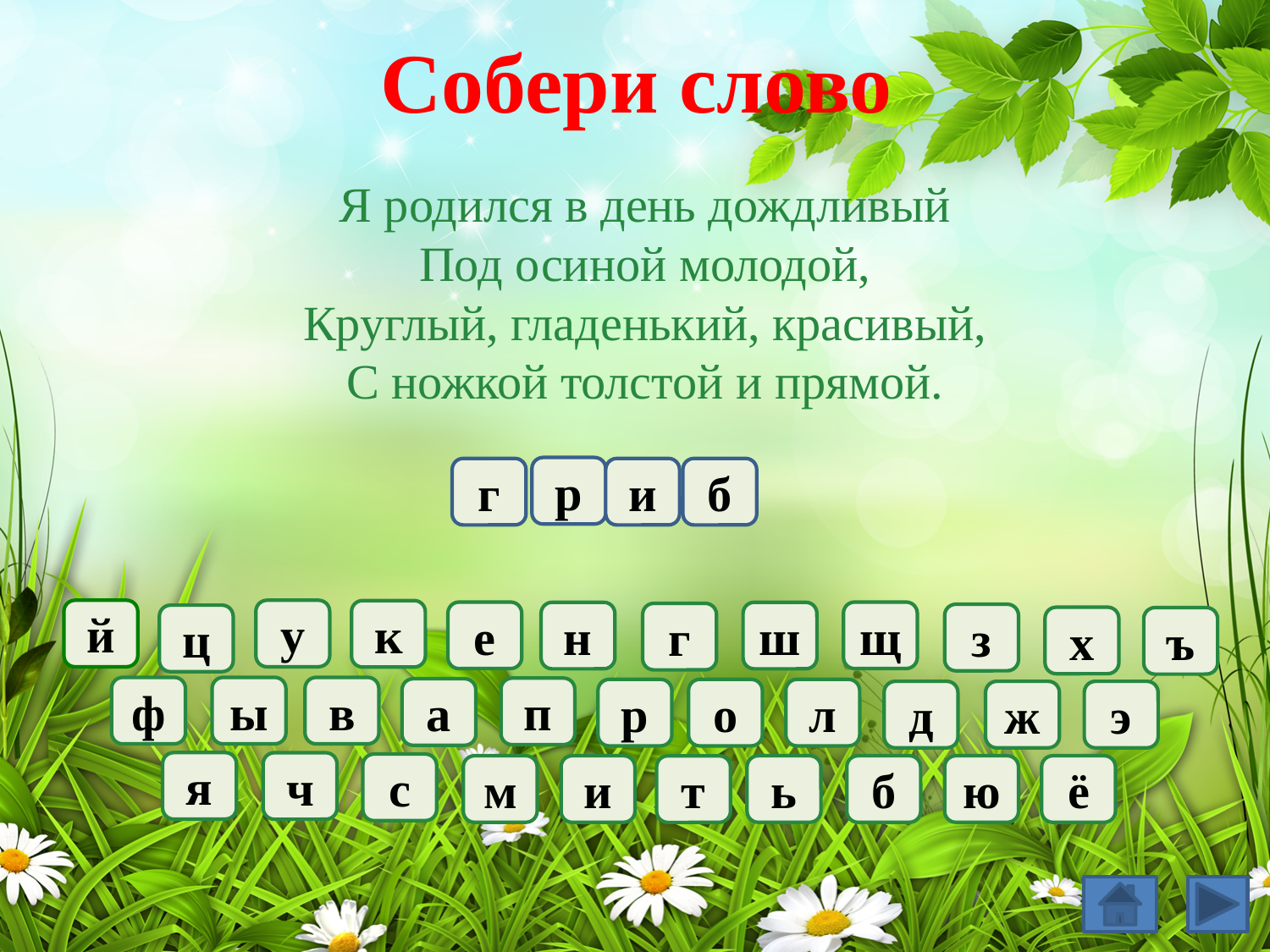

# Собери слово
Я родился в день дождливый
Под осиной молодой,
Круглый, гладенький, красивый,
С ножкой толстой и прямой.
р
г
и
б
й
у
к
щ
е
н
ш
г
з
ц
х
ъ
ф
ы
в
п
а
р
о
л
д
ж
э
я
ч
с
м
и
ь
б
ю
ё
т